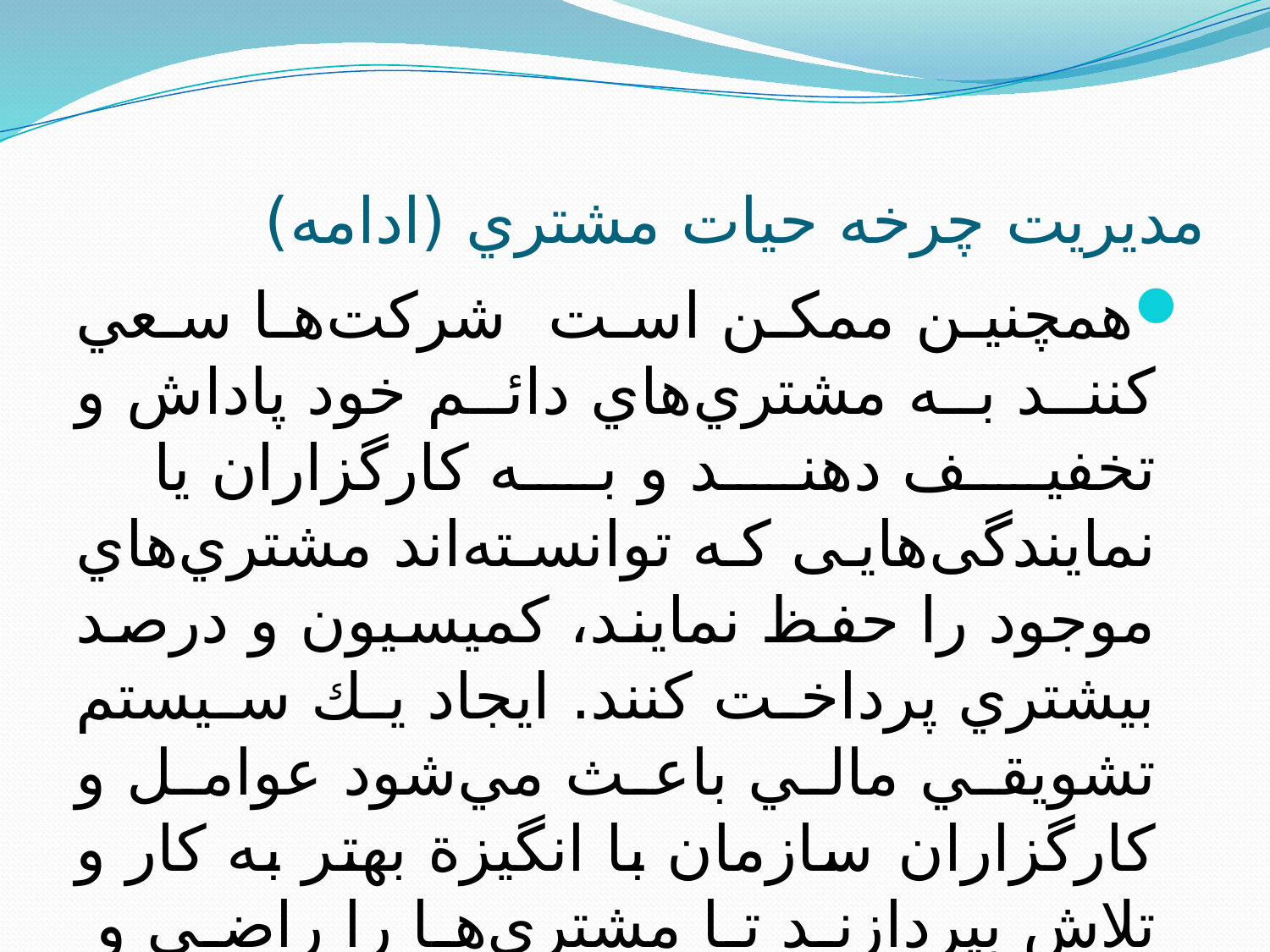

# مديريت چرخه حيات مشتري (ادامه)
همچنين ممكن است شرکت‌ها سعي كنند به مشتري‌هاي دائم خود پاداش و تخفيف دهند و به كارگزاران يا نمايندگی‌هايی كه توانسته‌اند مشتري‌هاي موجود را حفظ نمايند، كميسيون و درصد بيشتري پرداخت كنند. ايجاد يك سيستم تشويقي مالي باعث مي‌شود عوامل و كارگزاران سازمان با انگيزة بهتر به كار و تلاش بپردازند تا مشتري‌ها را راضي و  خشنود نگه ‌دارند.